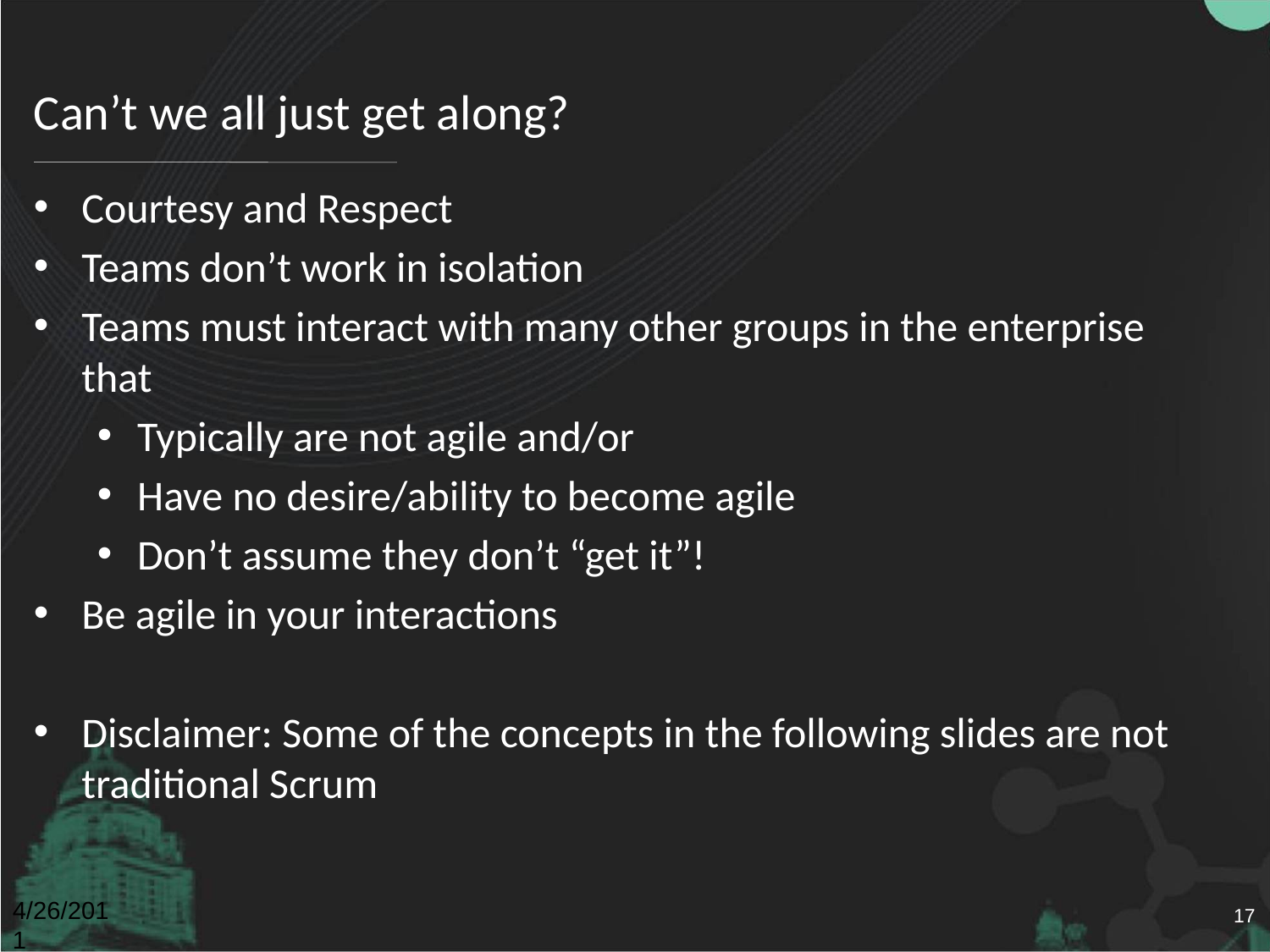

# Can’t we all just get along?
Courtesy and Respect
Teams don’t work in isolation
Teams must interact with many other groups in the enterprise that
Typically are not agile and/or
Have no desire/ability to become agile
Don’t assume they don’t “get it”!
Be agile in your interactions

Disclaimer: Some of the concepts in the following slides are not traditional Scrum

4/26/2011
17